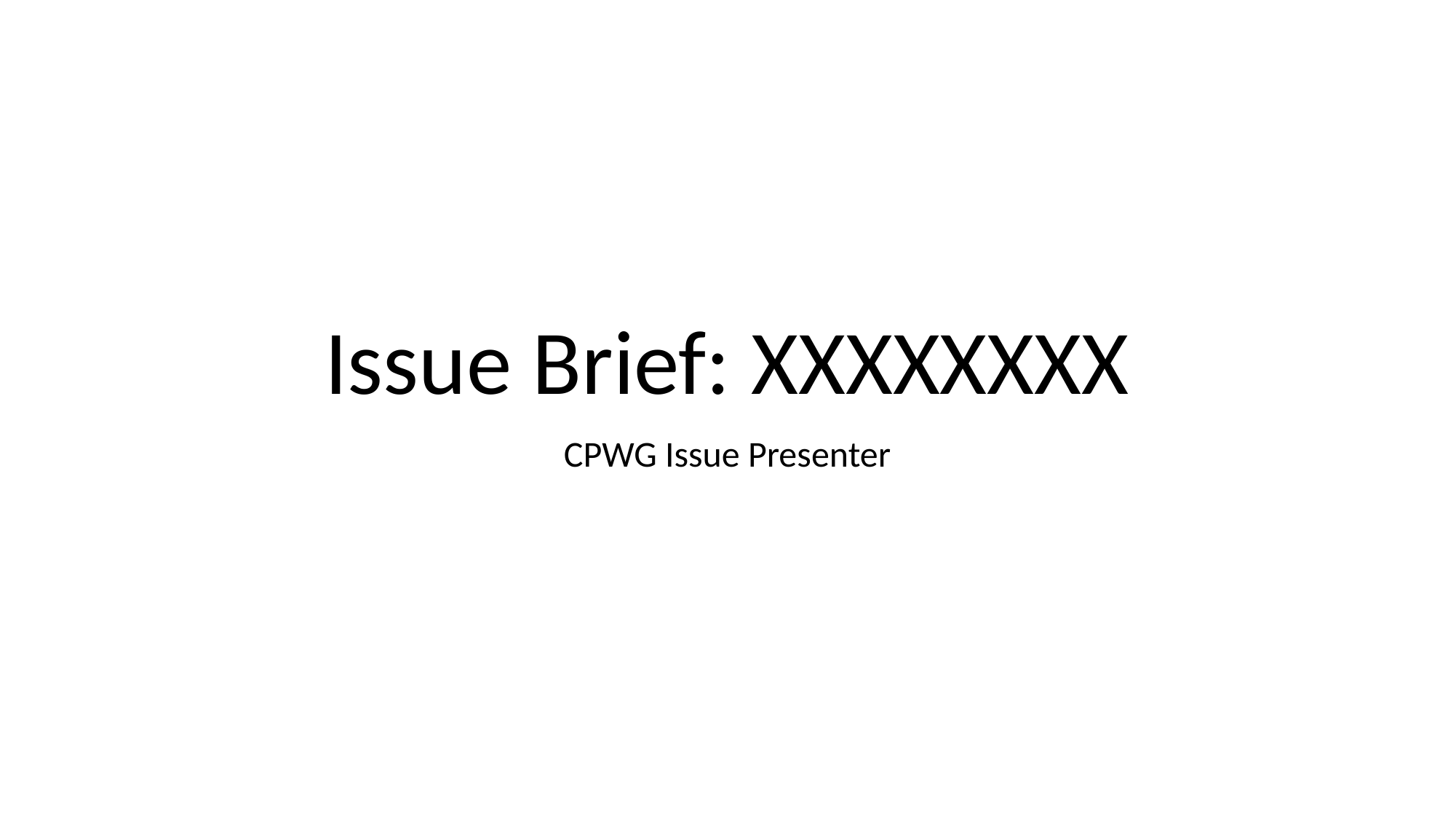

# Issue Brief: XXXXXXXX
CPWG Issue Presenter